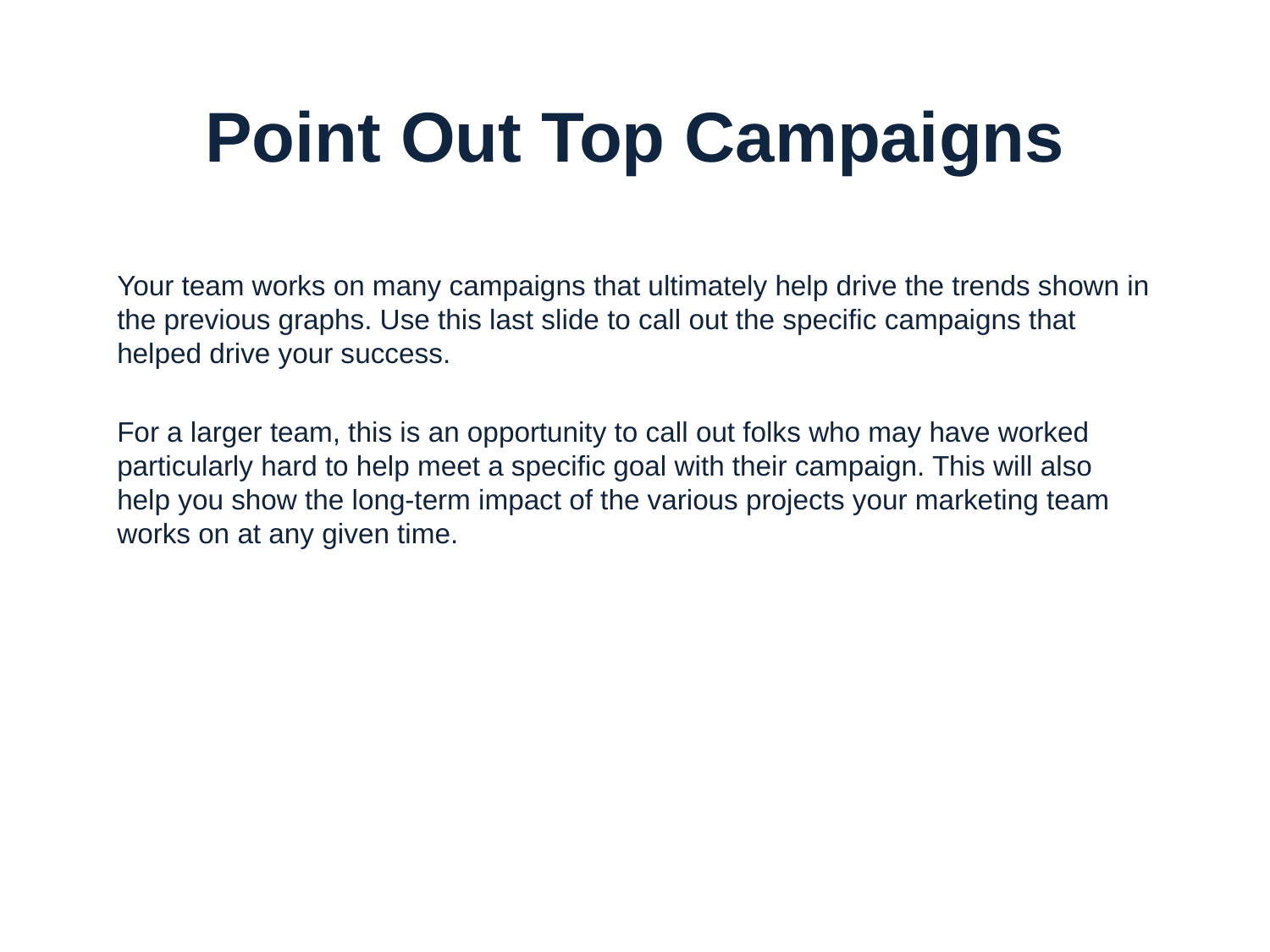

# Point Out Top Campaigns
Your team works on many campaigns that ultimately help drive the trends shown in the previous graphs. Use this last slide to call out the specific campaigns that helped drive your success.

For a larger team, this is an opportunity to call out folks who may have worked particularly hard to help meet a specific goal with their campaign. This will also help you show the long-term impact of the various projects your marketing team works on at any given time.